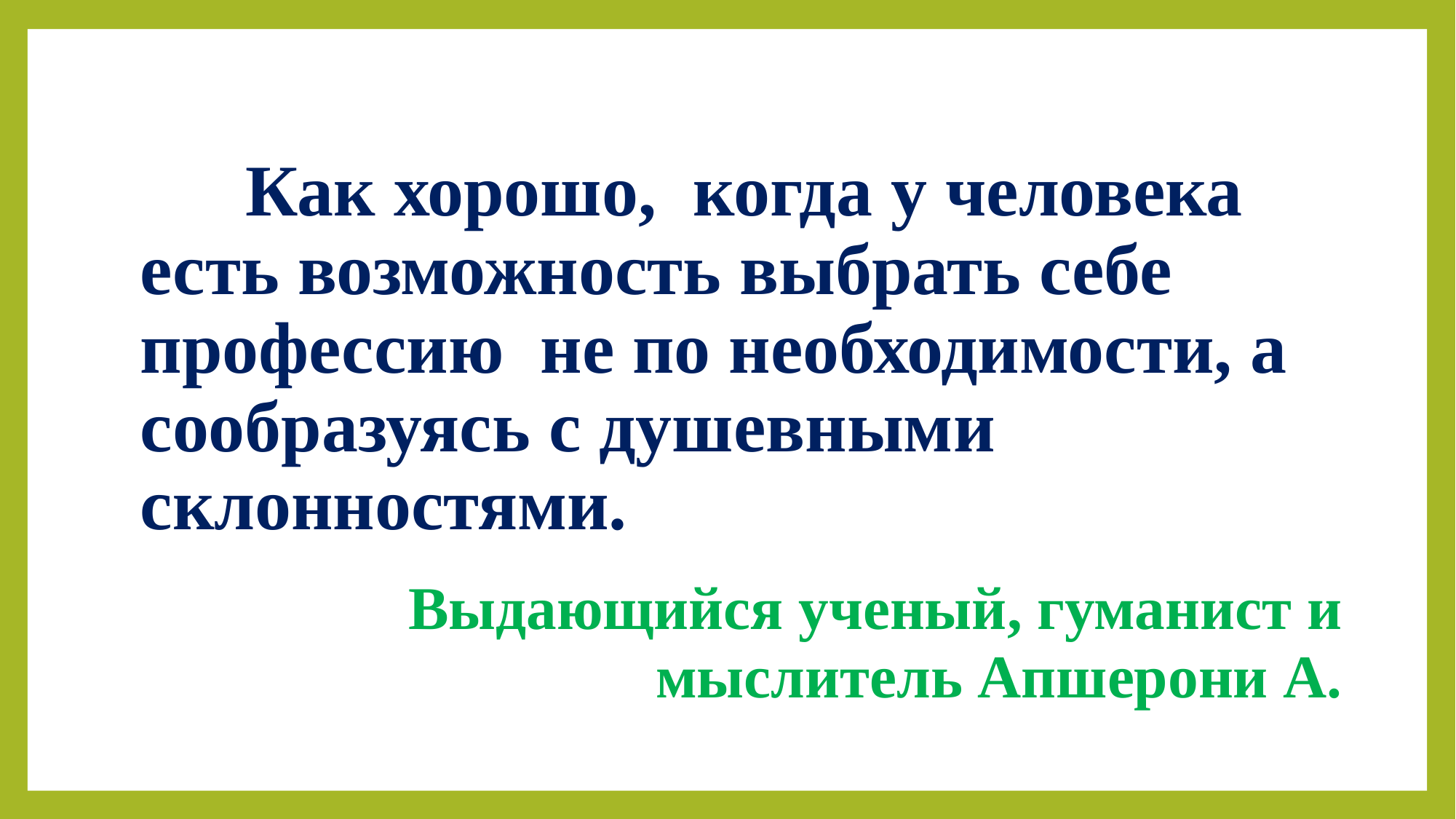

Как хорошо,  когда у человека есть возможность выбрать себе профессию  не по необходимости, а сообразуясь с душевными склонностями.
 Выдающийся ученый, гуманист и мыслитель Апшерони А.